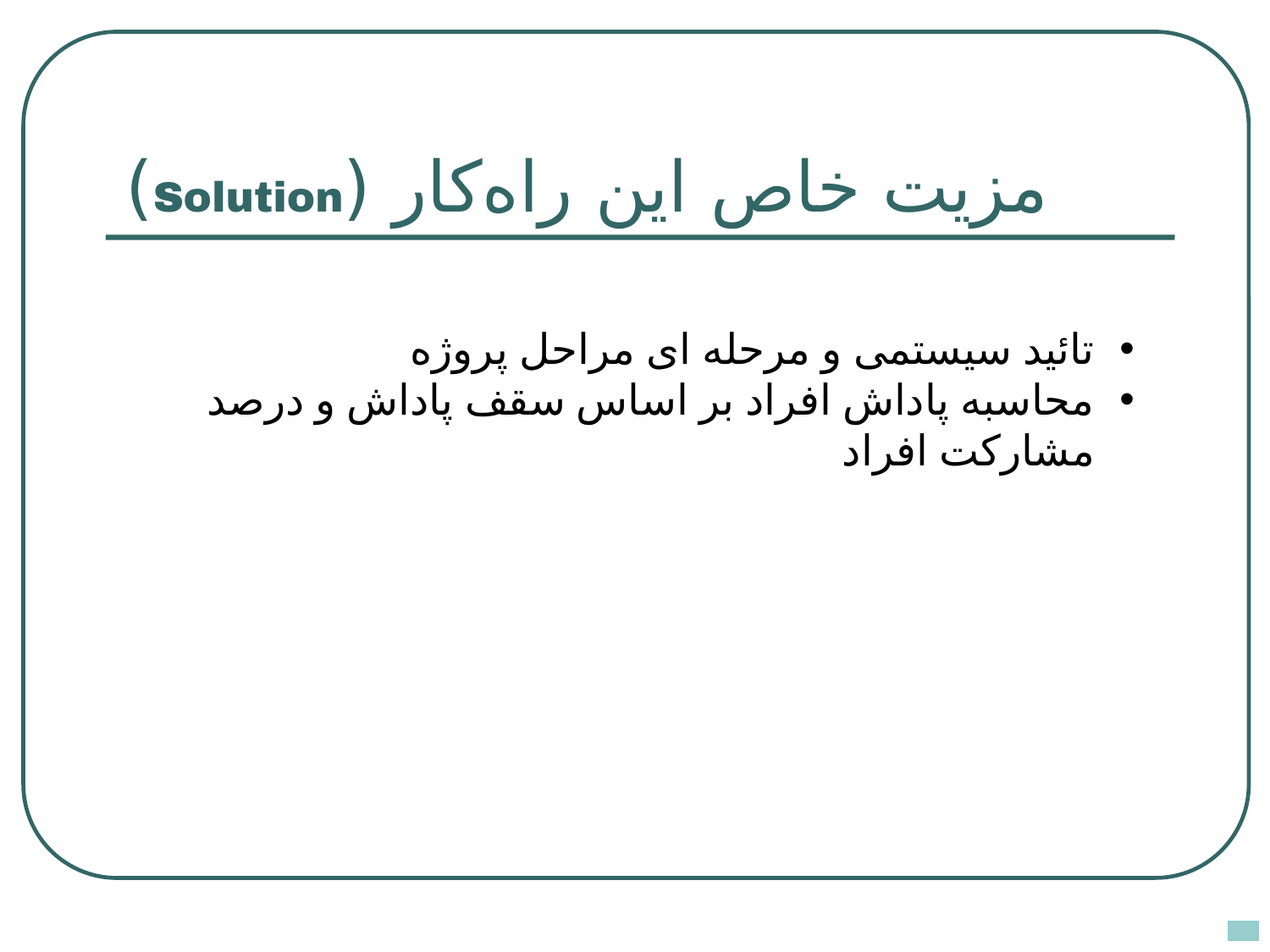

# مزیت خاص این راه‌كار (Solution)
تائید سیستمی و مرحله ای مراحل پروژه
محاسبه پاداش افراد بر اساس سقف پاداش و درصد مشارکت افراد